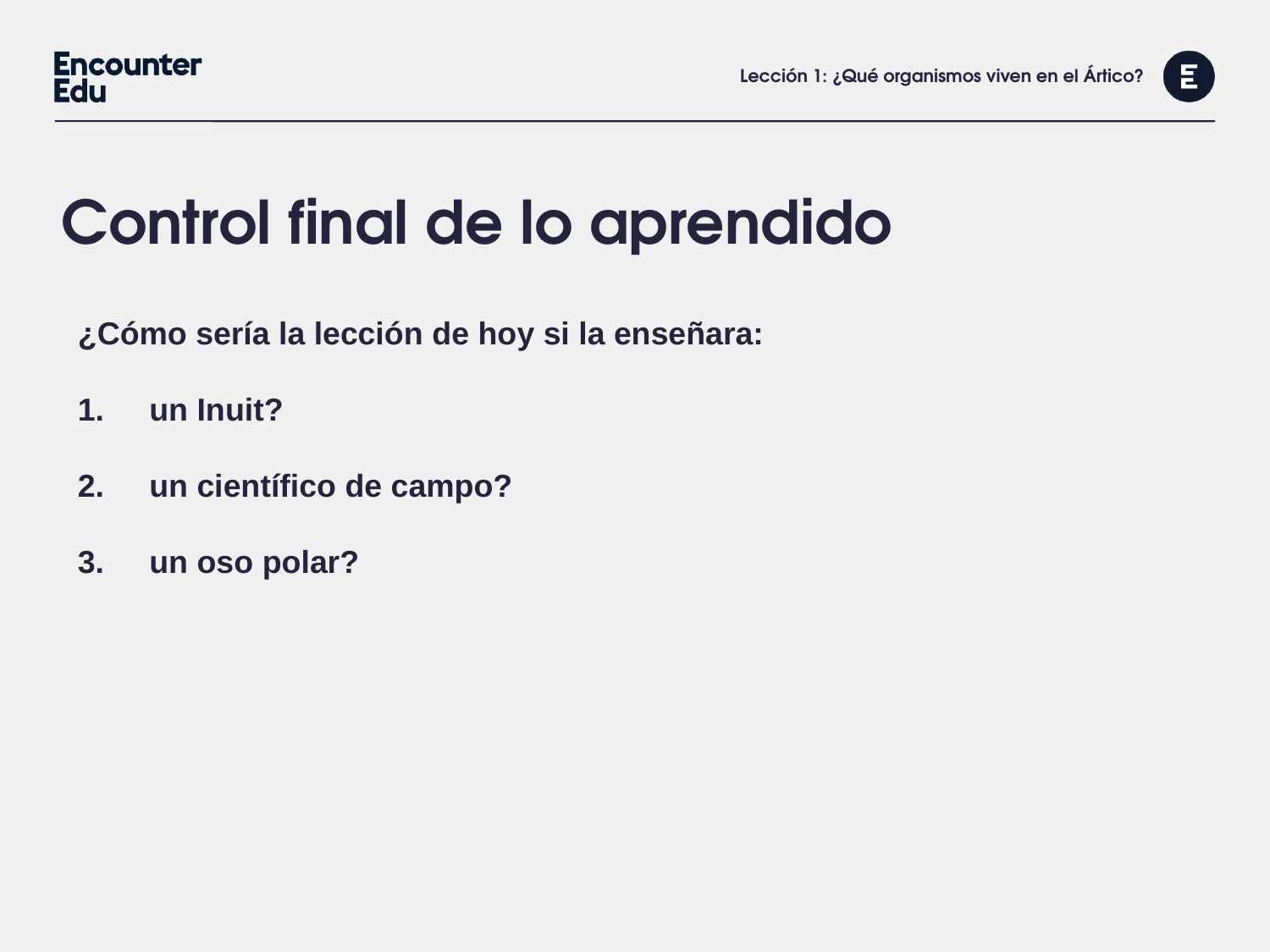

# Lección 1: ¿Qué organismos viven en el Ártico?
Control final de lo aprendido
¿Cómo sería la lección de hoy si la enseñara:

un Inuit?

un científico de campo?

un oso polar?